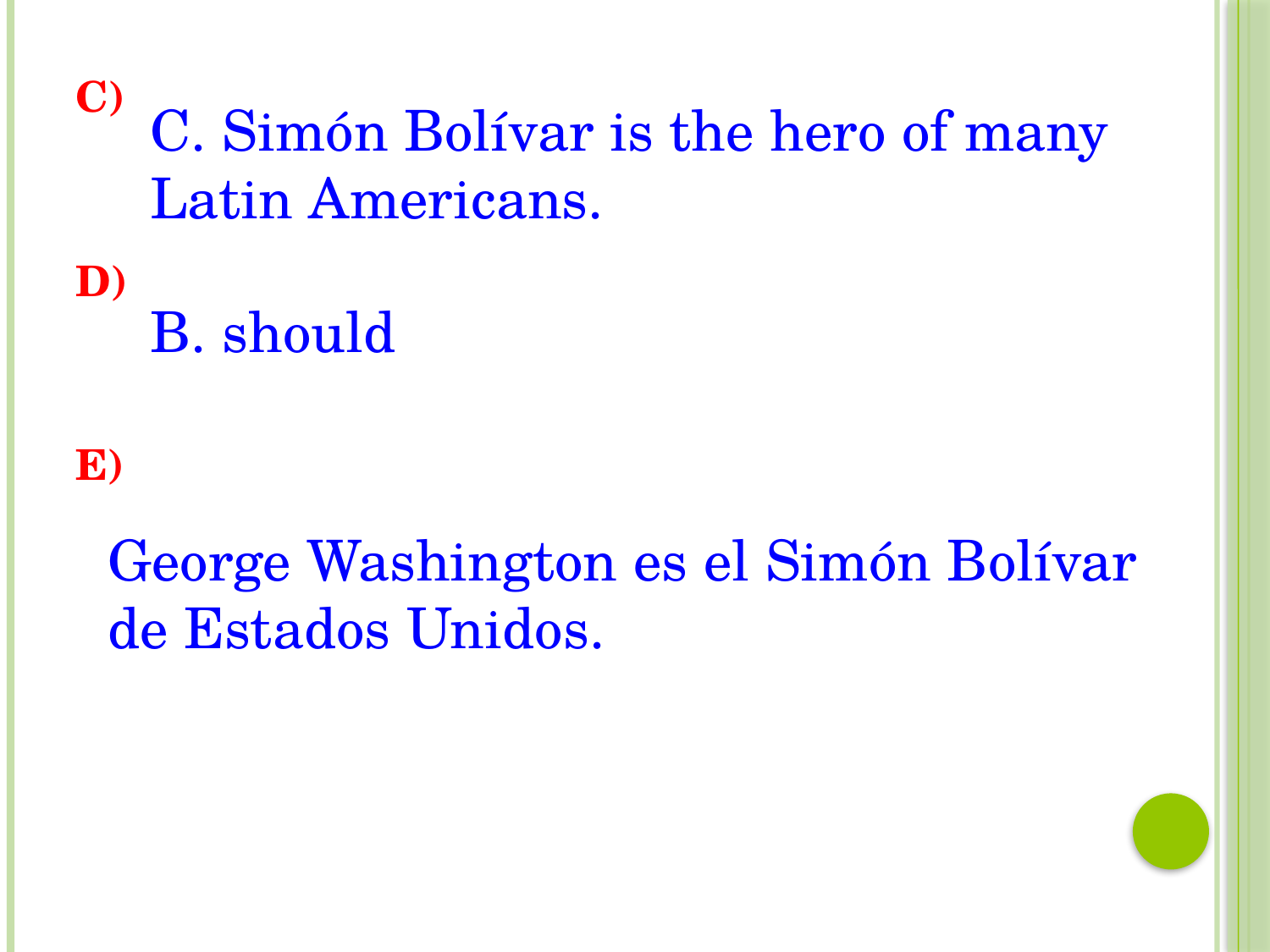

C)

D)

E)
C. Simón Bolívar is the hero of many Latin Americans.
B. should
George Washington es el Simón Bolívar de Estados Unidos.